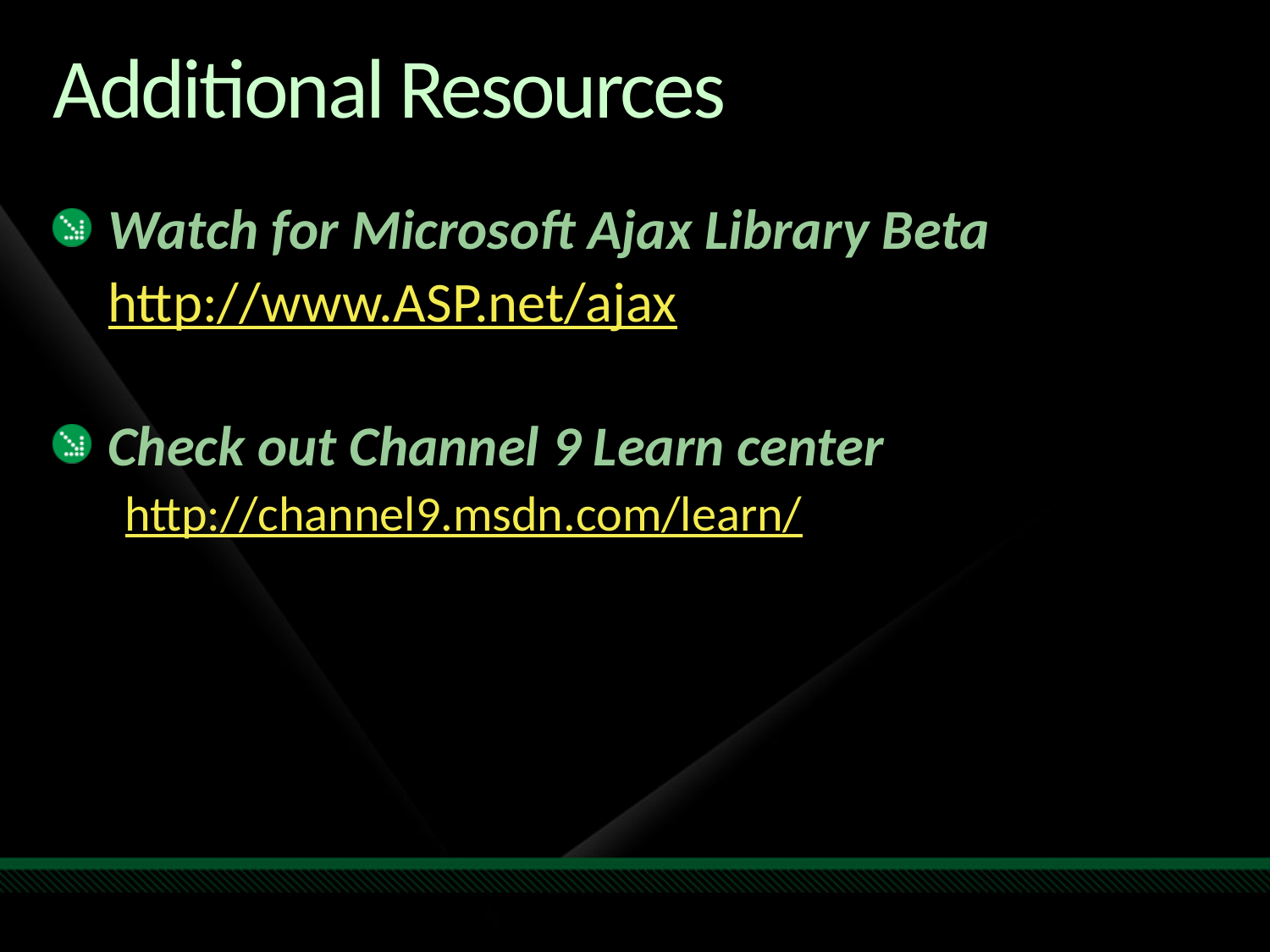

# Additional Resources
Watch for Microsoft Ajax Library Beta
	http://www.ASP.net/ajax

Check out Channel 9 Learn center
http://channel9.msdn.com/learn/